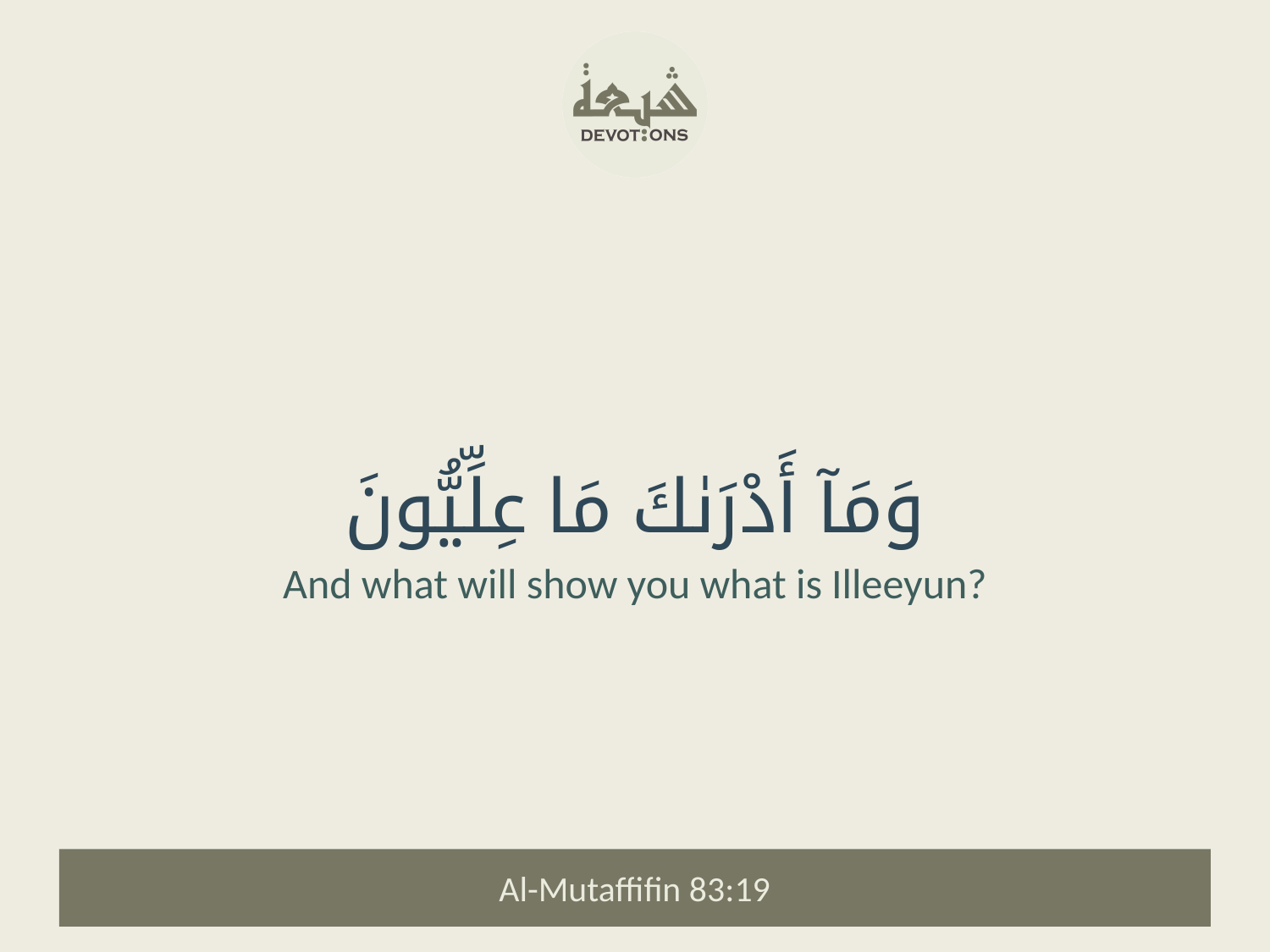

وَمَآ أَدْرَىٰكَ مَا عِلِّيُّونَ
And what will show you what is Illeeyun?
Al-Mutaffifin 83:19